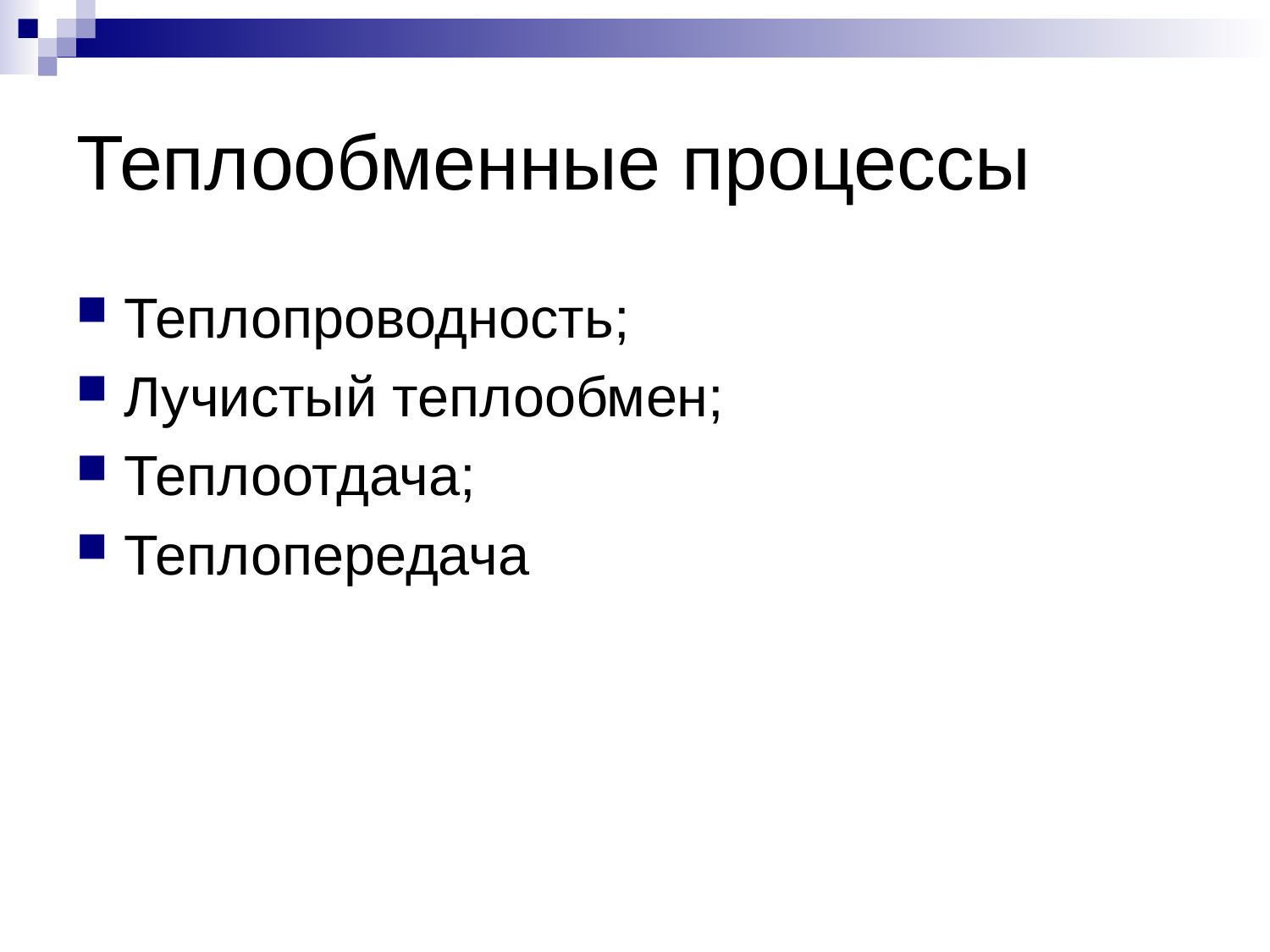

# Теплообменные процессы
Теплопроводность;
Лучистый теплообмен;
Теплоотдача;
Теплопередача